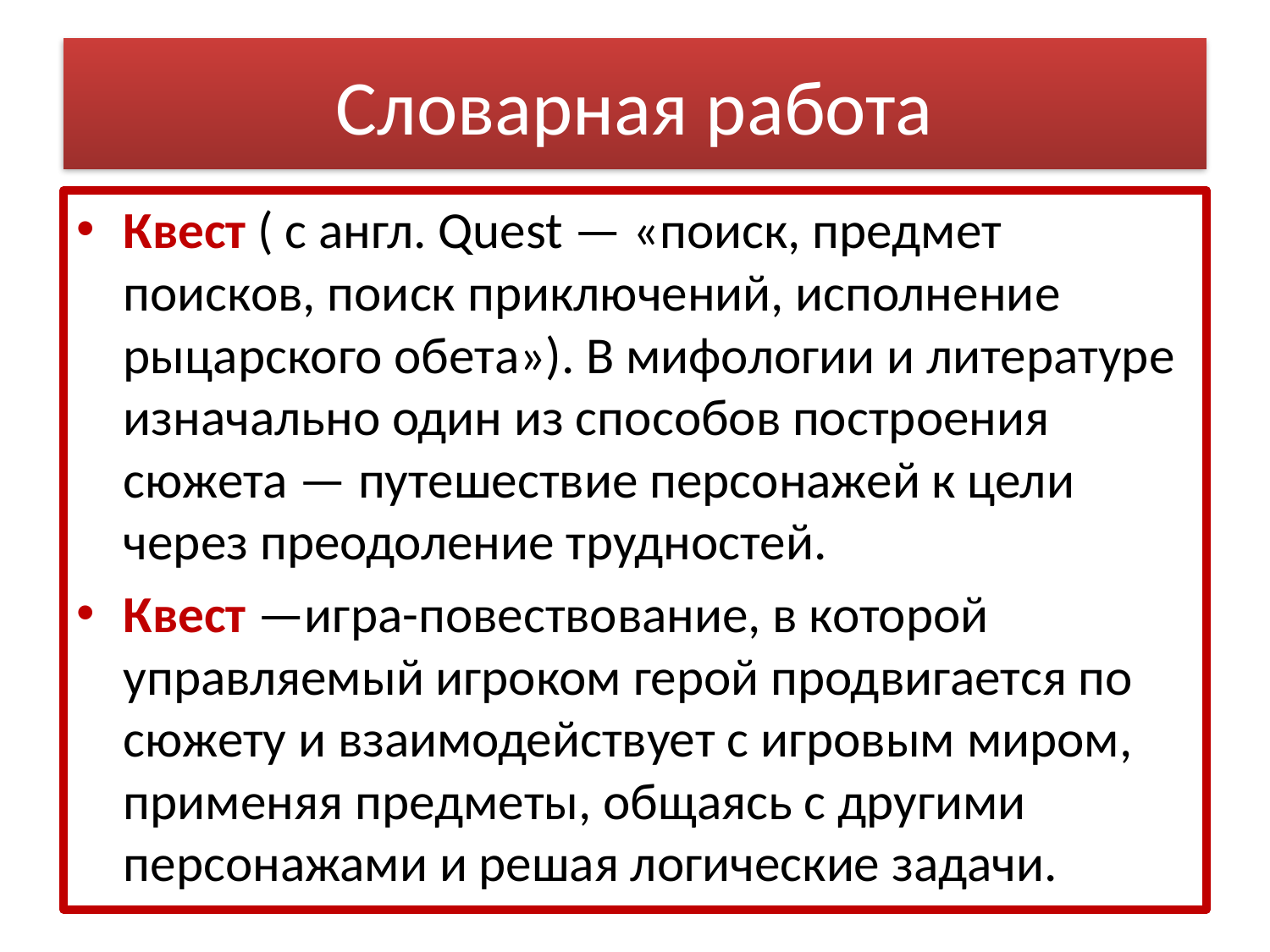

# Словарная работа
Квест ( с англ. Quest — «поиск, предмет поисков, поиск приключений, исполнение рыцарского обета»). В мифологии и литературе изначально один из способов построения сюжета — путешествие персонажей к цели через преодоление трудностей.
Квест —игра-повествование, в которой управляемый игроком герой продвигается по сюжету и взаимодействует с игровым миром, применяя предметы, общаясь с другими персонажами и решая логические задачи.